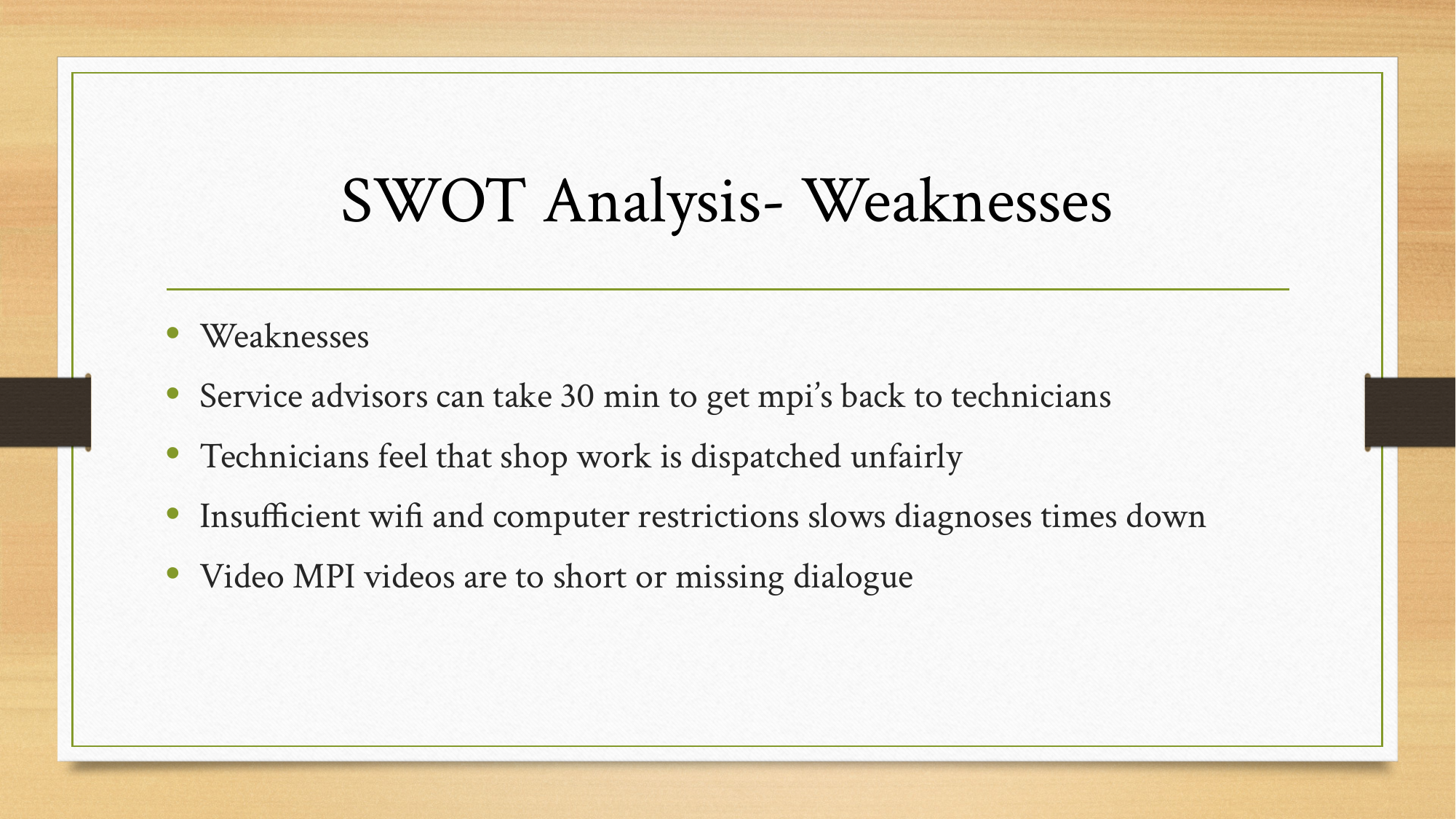

# SWOT Analysis- Weaknesses
Weaknesses
Service advisors can take 30 min to get mpi’s back to technicians
Technicians feel that shop work is dispatched unfairly
Insufficient wifi and computer restrictions slows diagnoses times down
Video MPI videos are to short or missing dialogue